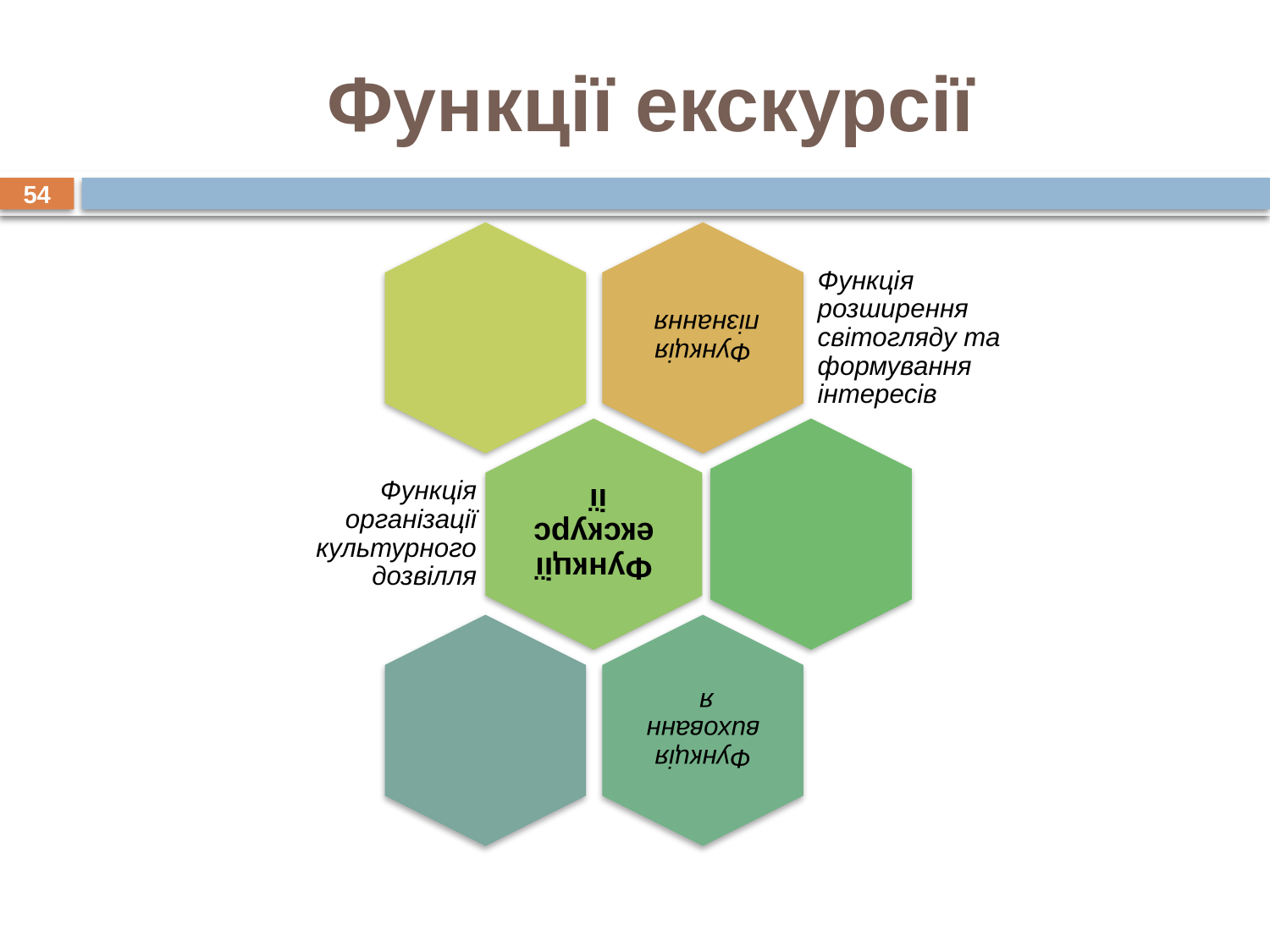

# Функції екскурсії
54
Функція пізнання
Функція розширення світогляду та формування інтересів

Функції екскурсії
Функція організації культурного дозвілля

Функція виховання